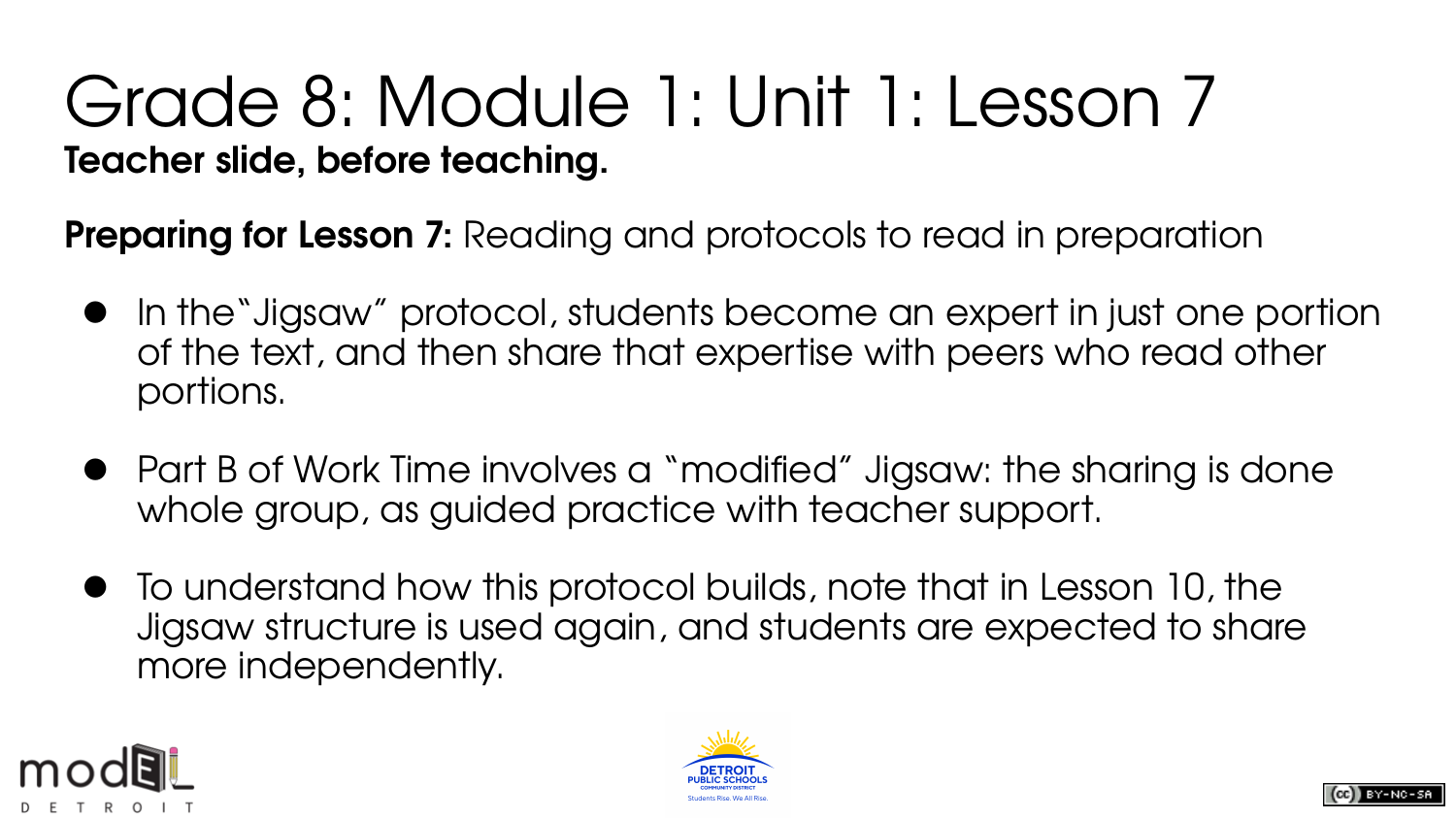

# Grade 8: Module 1: Unit 1: Lesson 7
Teacher slide, before teaching.
Preparing for Lesson 7: Reading and protocols to read in preparation

In the“Jigsaw” protocol, students become an expert in just one portion of the text, and then share that expertise with peers who read other portions.

Part B of Work Time involves a “modified” Jigsaw: the sharing is done whole group, as guided practice with teacher support.

To understand how this protocol builds, note that in Lesson 10, the Jigsaw structure is used again, and students are expected to share more independently.